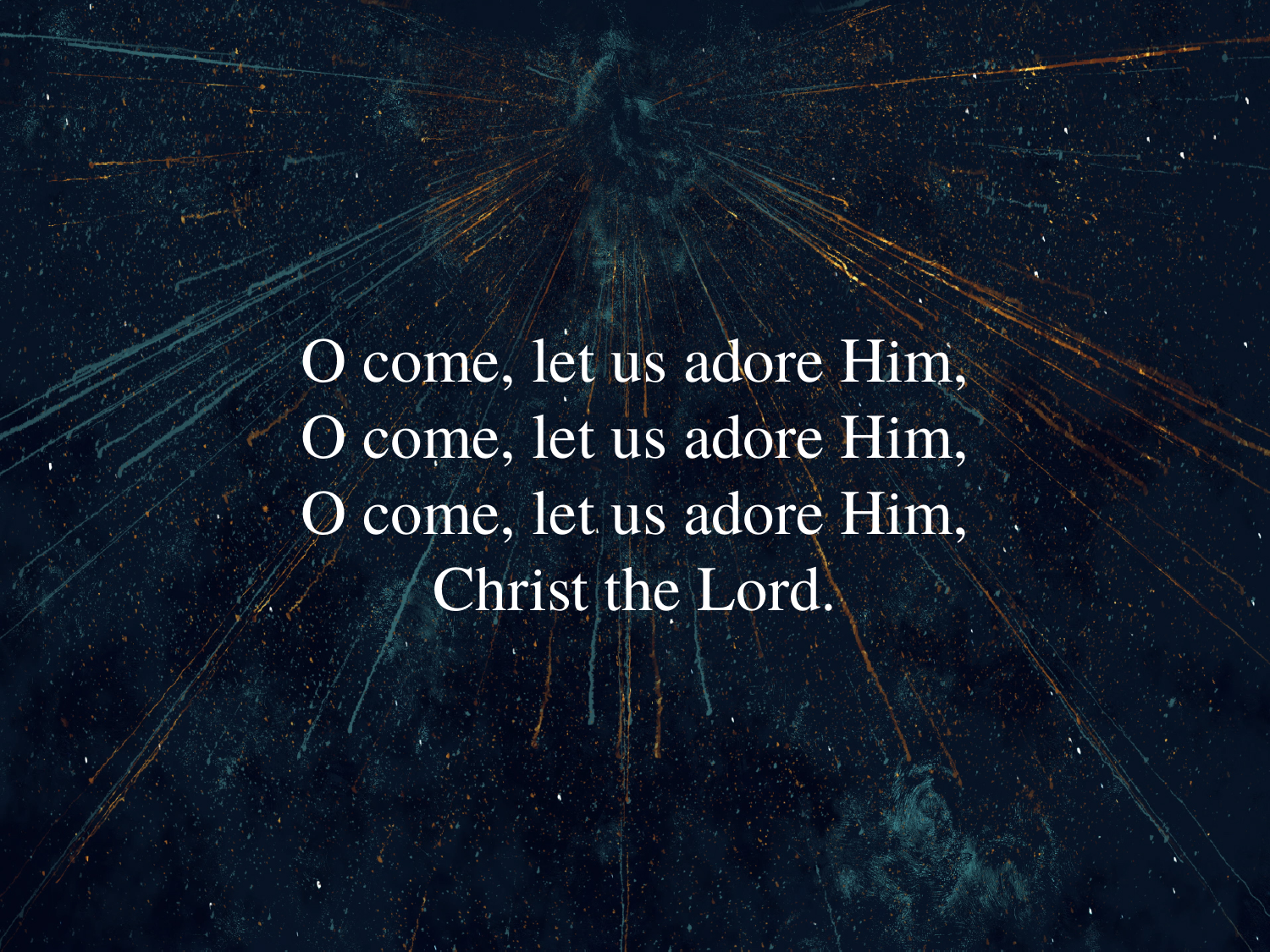

# O come, let us adore Him, O come, let us adore Him, O come, let us adore Him, Christ the Lord.